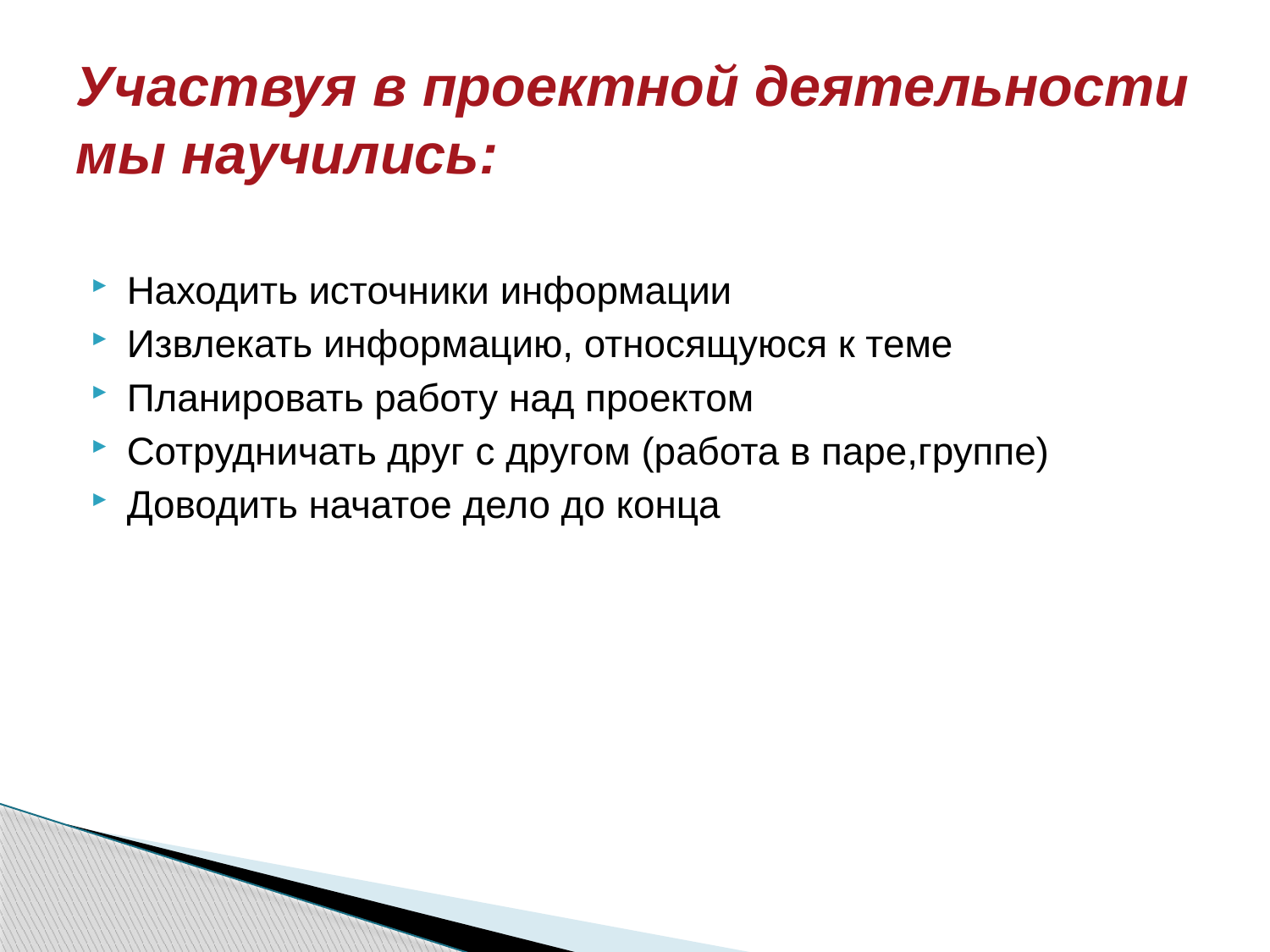

# Участвуя в проектной деятельности мы научились:

Находить источники информации
Извлекать информацию, относящуюся к теме
Планировать работу над проектом
Сотрудничать друг с другом (работа в паре,группе)
Доводить начатое дело до конца